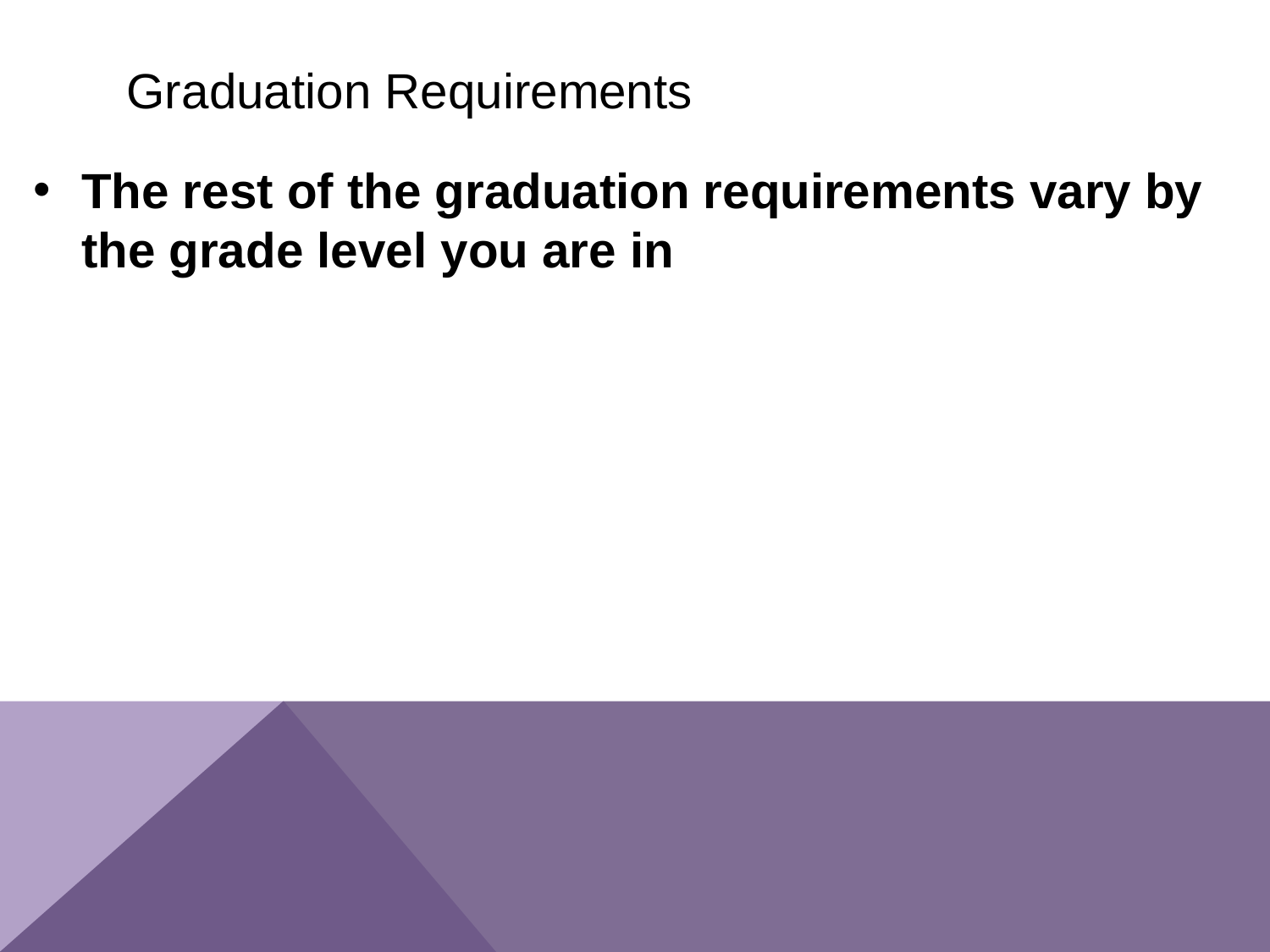

Graduation Requirements
The rest of the graduation requirements vary by the grade level you are in